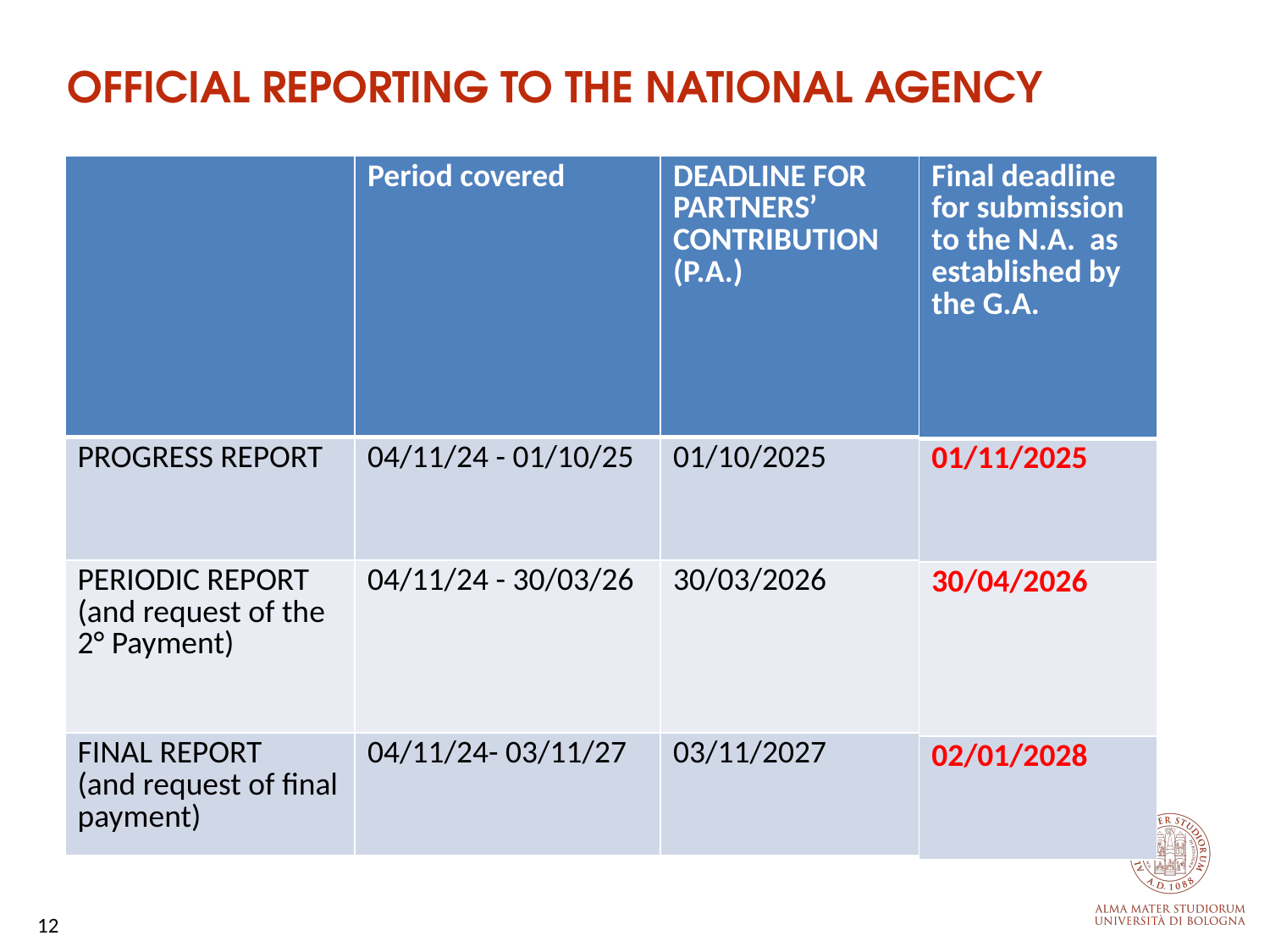

OFFICIAL REPORTING TO THE NATIONAL AGENCY
|  | Period covered | DEADLINE FOR PARTNERS’ CONTRIBUTION (P.A.) |
| --- | --- | --- |
| PROGRESS REPORT | 04/11/24 - 01/10/25 | 01/10/2025 |
| PERIODIC REPORT (and request of the 2° Payment) | 04/11/24 - 30/03/26 | 30/03/2026 |
| FINAL REPORT (and request of final payment) | 04/11/24- 03/11/27 | 03/11/2027 |
| Final deadline for submission to the N.A. as established by the G.A. |
| --- |
| 01/11/2025 |
| 30/04/2026 |
| 02/01/2028 |